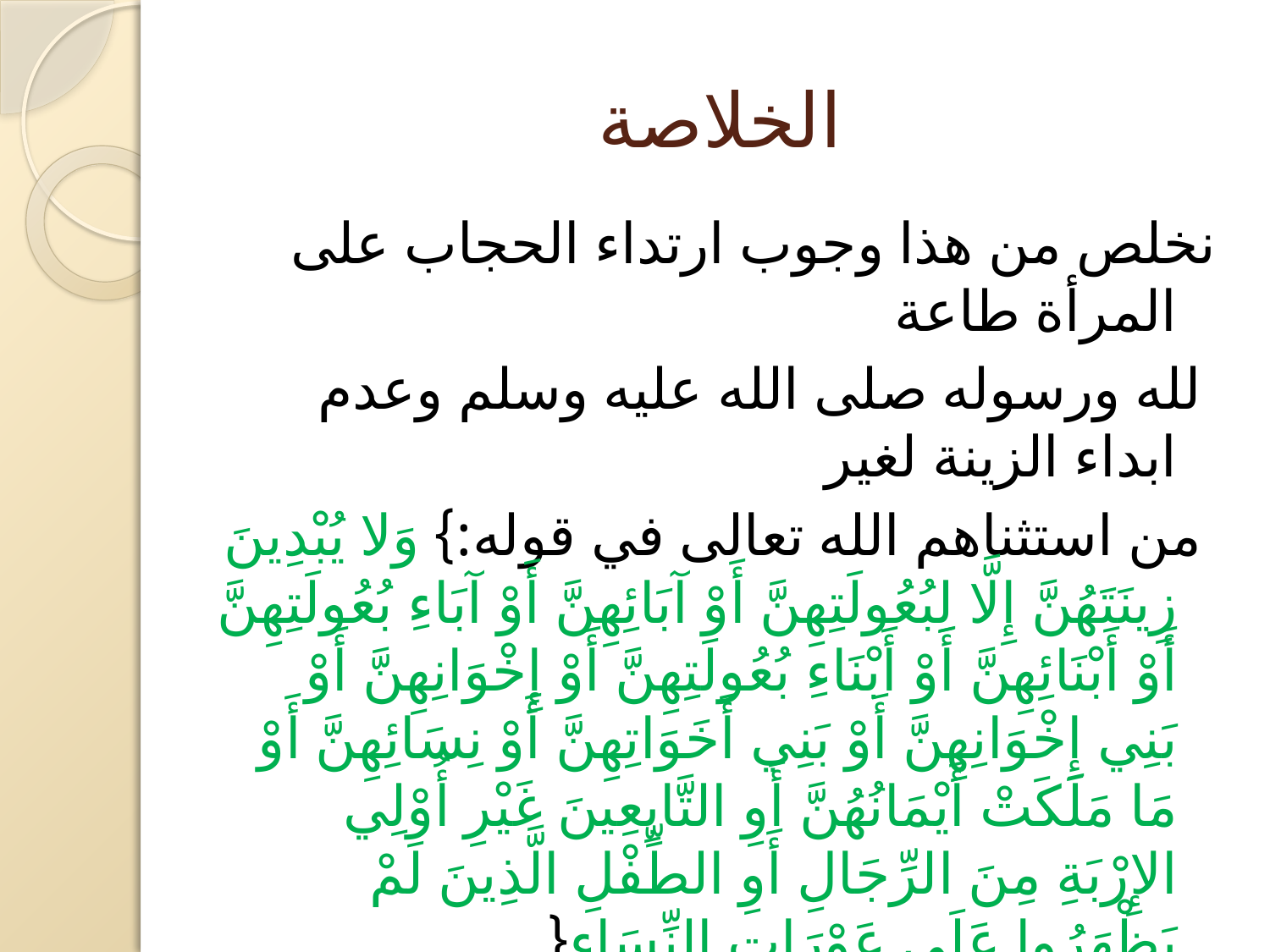

# الخلاصة
نخلص من هذا وجوب ارتداء الحجاب على المرأة طاعة
 لله ورسوله صلى الله عليه وسلم وعدم ابداء الزينة لغير
 من استثناهم الله تعالى في قوله:} وَلا يُبْدِينَ زِينَتَهُنَّ إِلَّا لِبُعُولَتِهِنَّ أَوْ آبَائِهِنَّ أَوْ آبَاءِ بُعُولَتِهِنَّ أَوْ أَبْنَائِهِنَّ أَوْ أَبْنَاءِ بُعُولَتِهِنَّ أَوْ إِخْوَانِهِنَّ أَوْ بَنِي إِخْوَانِهِنَّ أَوْ بَنِي أَخَوَاتِهِنَّ أَوْ نِسَائِهِنَّ أَوْ مَا مَلَكَتْ أَيْمَانُهُنَّ أَوِ التَّابِعِينَ غَيْرِ أُوْلِي الإِرْبَةِ مِنَ الرِّجَالِ أَوِ الطِّفْلِ الَّذِينَ لَمْ يَظْهَرُوا عَلَى عَوْرَاتِ النِّسَاءِ{